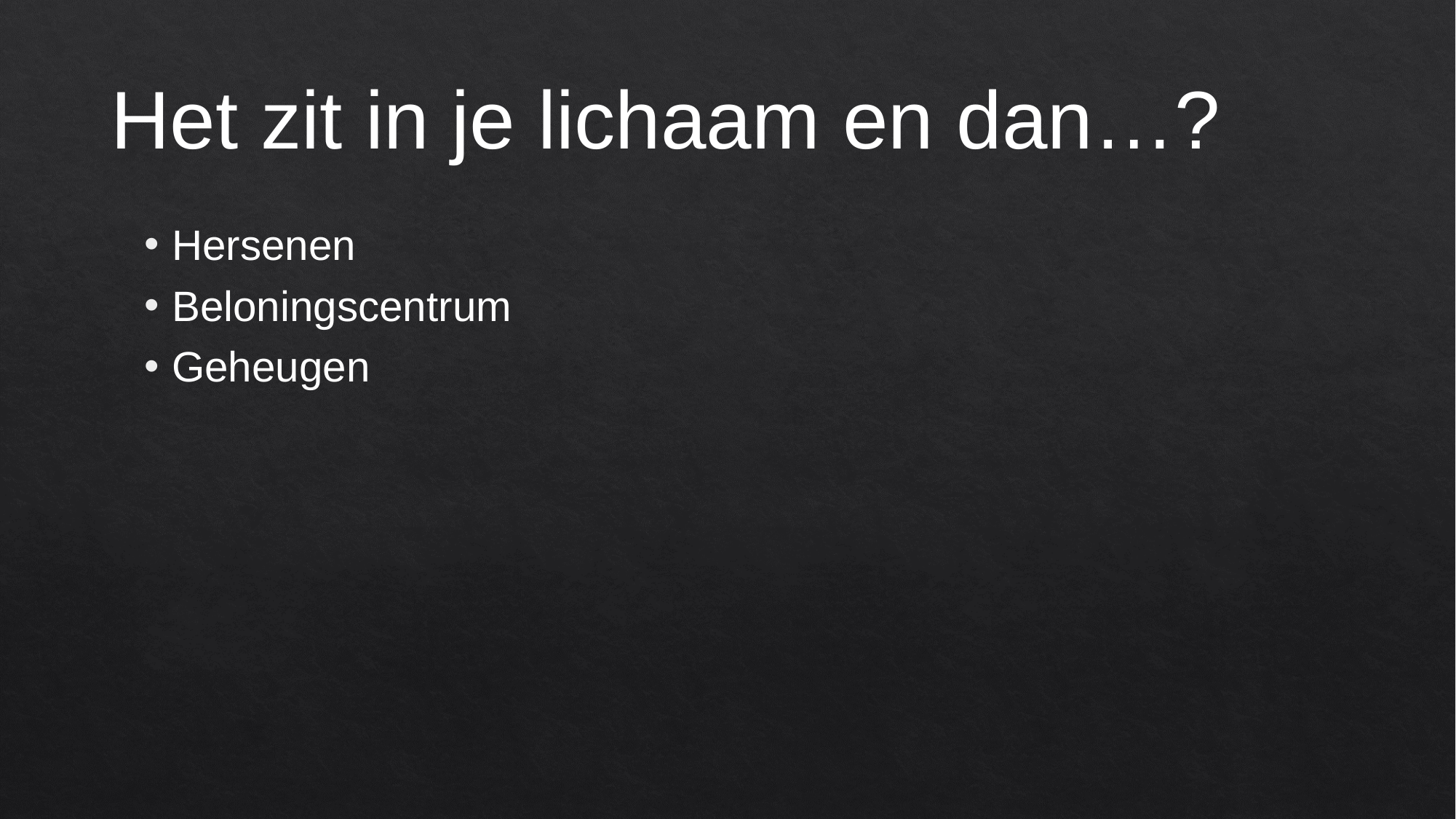

# Het zit in je lichaam en dan…?
Hersenen
Beloningscentrum
Geheugen